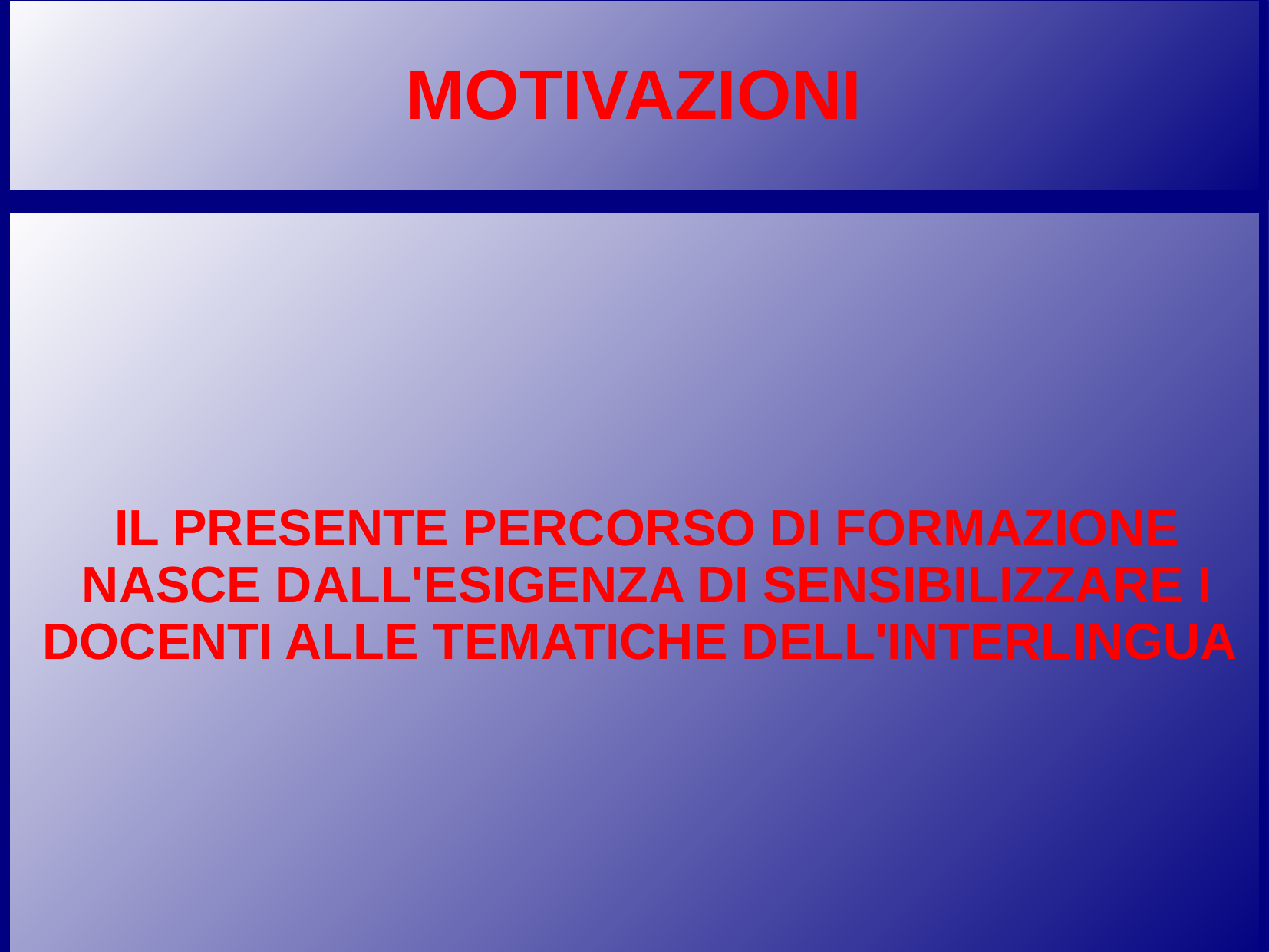

# MOTIVAZIONI
IL PRESENTE PERCORSO DI FORMAZIONE NASCE DALL'ESIGENZA DI SENSIBILIZZARE I DOCENTI ALLE TEMATICHE DELL'INTERLINGUA